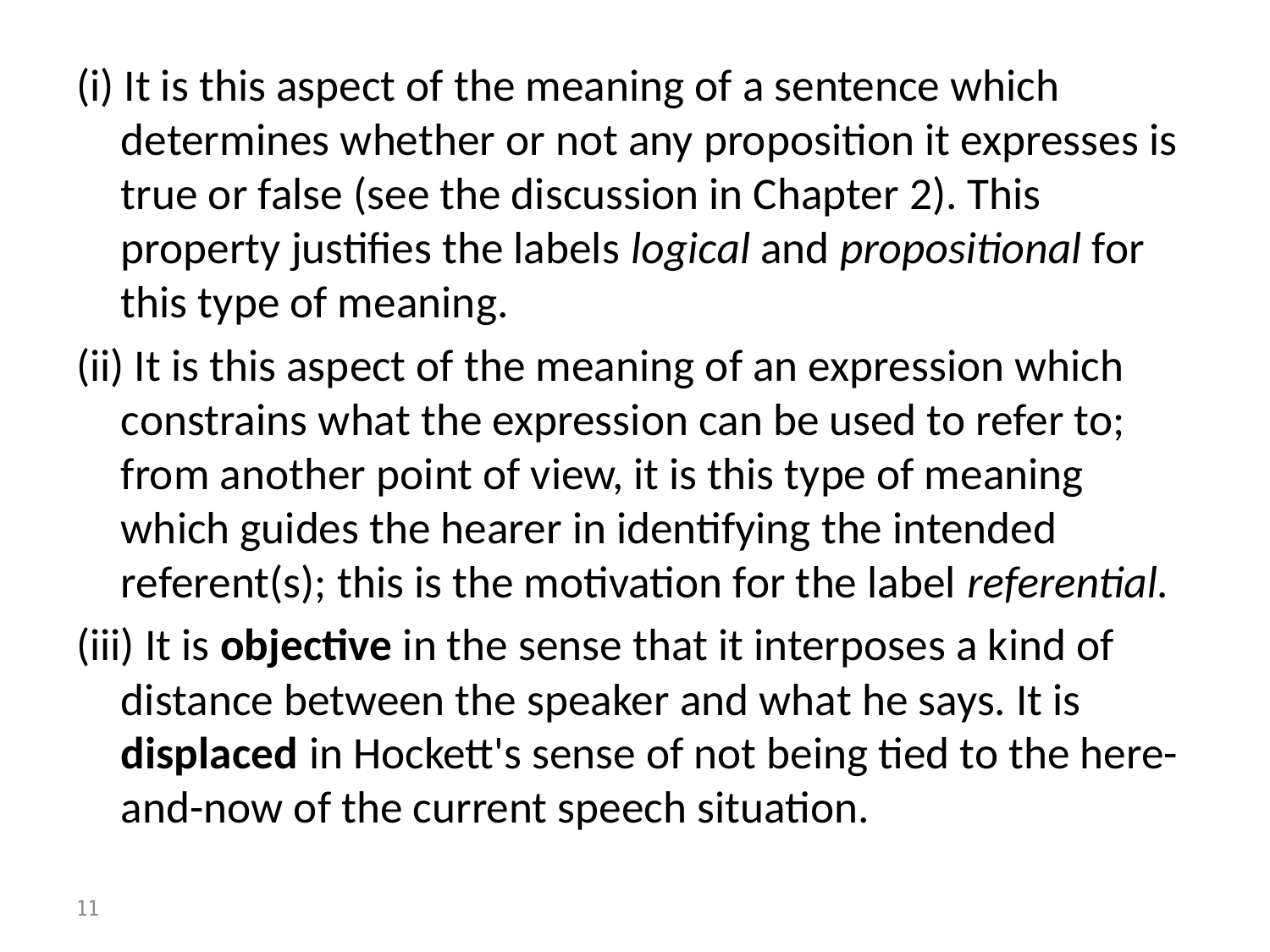

(i) It is this aspect of the meaning of a sentence which determines whether or not any proposition it expresses is true or false (see the discussion in Chapter 2). This property justifies the labels logical and propositional for this type of meaning.
(ii) It is this aspect of the meaning of an expression which constrains what the expression can be used to refer to; from another point of view, it is this type of meaning which guides the hearer in identifying the intended referent(s); this is the motivation for the label referential.
(iii) It is objective in the sense that it interposes a kind of distance between the speaker and what he says. It is displaced in Hockett's sense of not being tied to the here-and-now of the current speech situation.

11